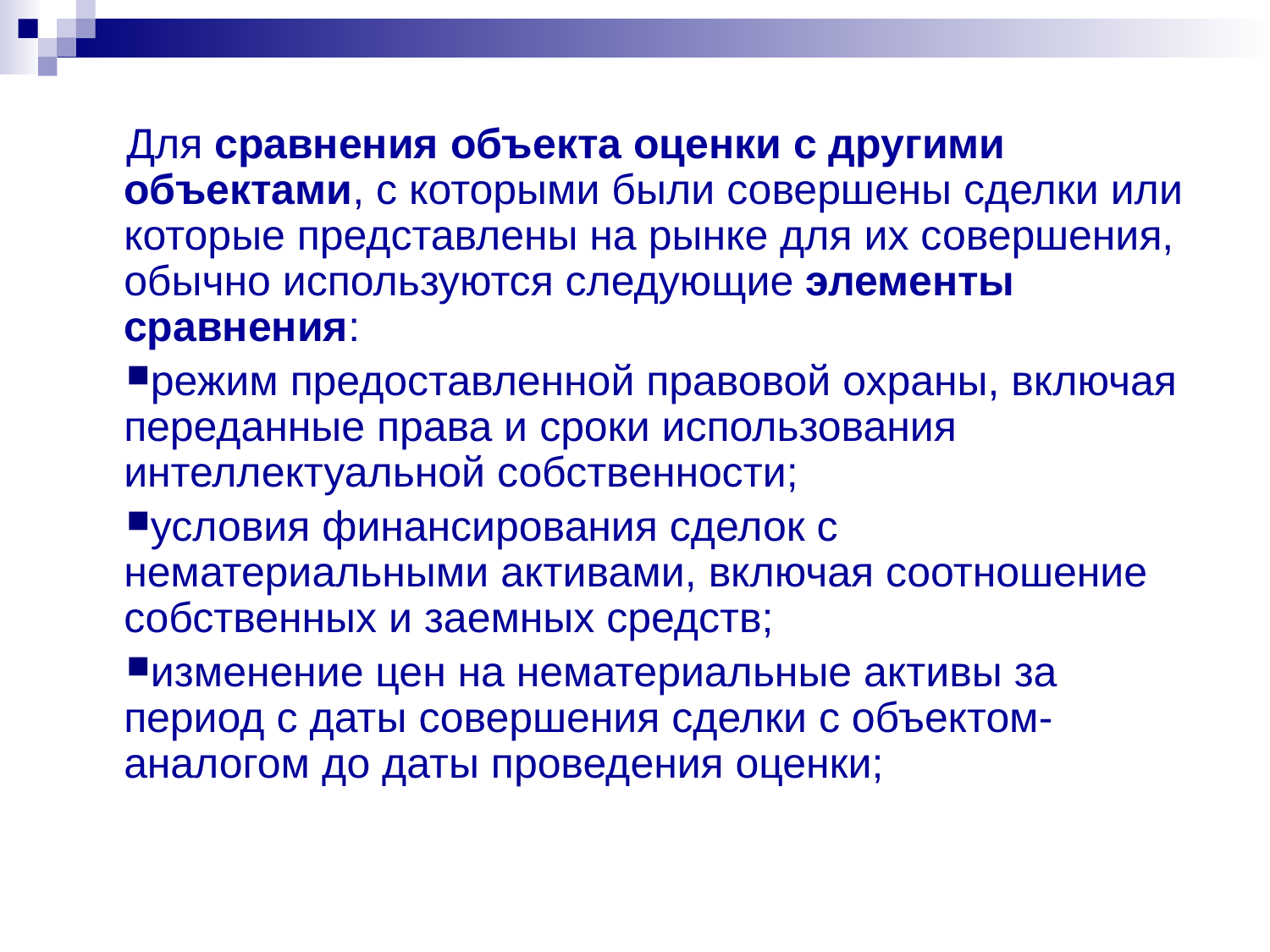

Для сравнения объекта оценки с другими объектами, с которыми были совершены сделки или которые представлены на рынке для их совершения, обычно используются следующие элементы сравнения:
режим предоставленной правовой охраны, включая переданные права и сроки использования интеллектуальной собственности;
условия финансирования сделок с нематериальными активами, включая соотношение собственных и заемных средств;
изменение цен на нематериальные активы за период с даты совершения сделки с объектом-аналогом до даты проведения оценки;